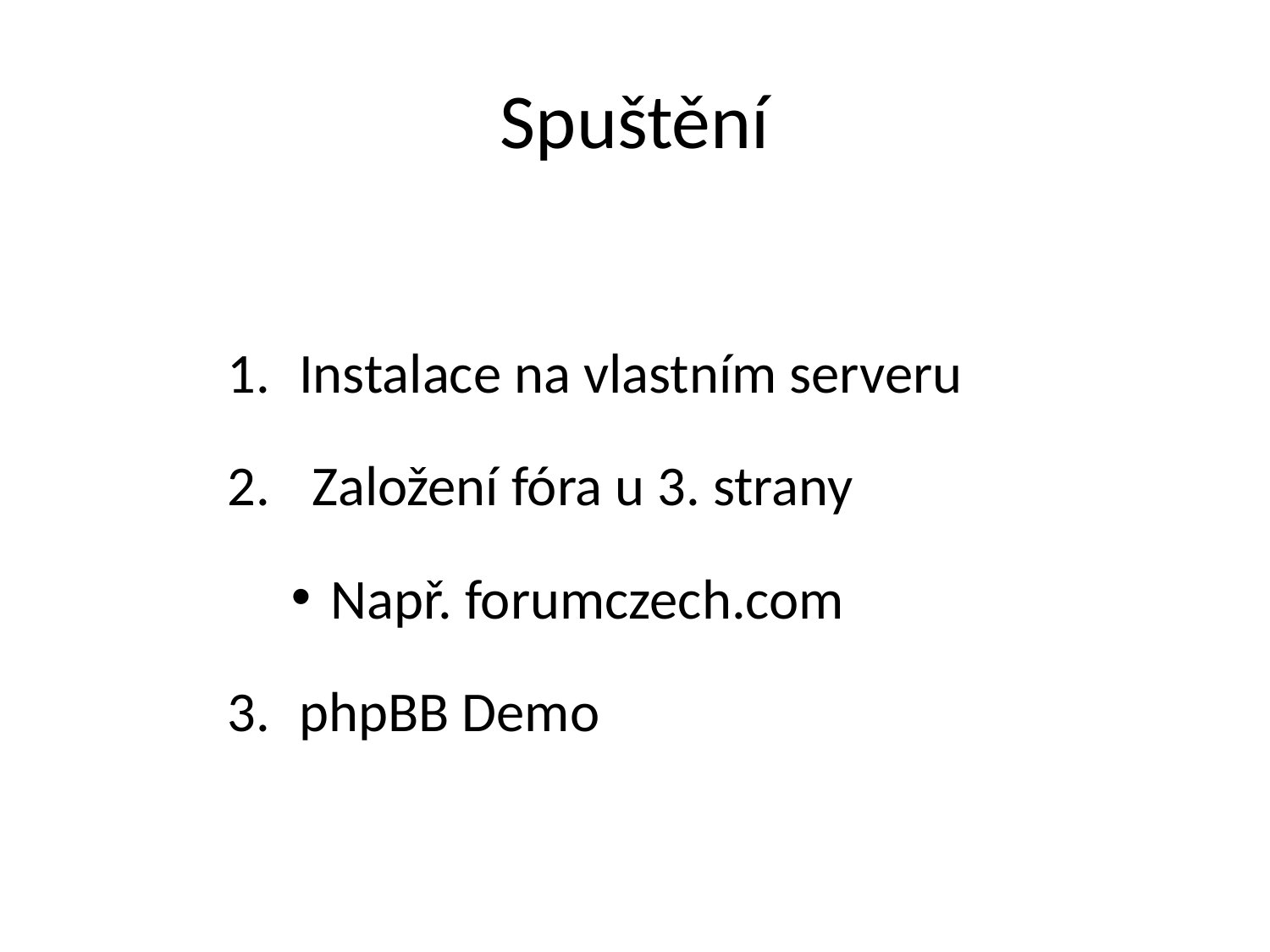

# Spuštění
Instalace na vlastním serveru
 Založení fóra u 3. strany
Např. forumczech.com
phpBB Demo